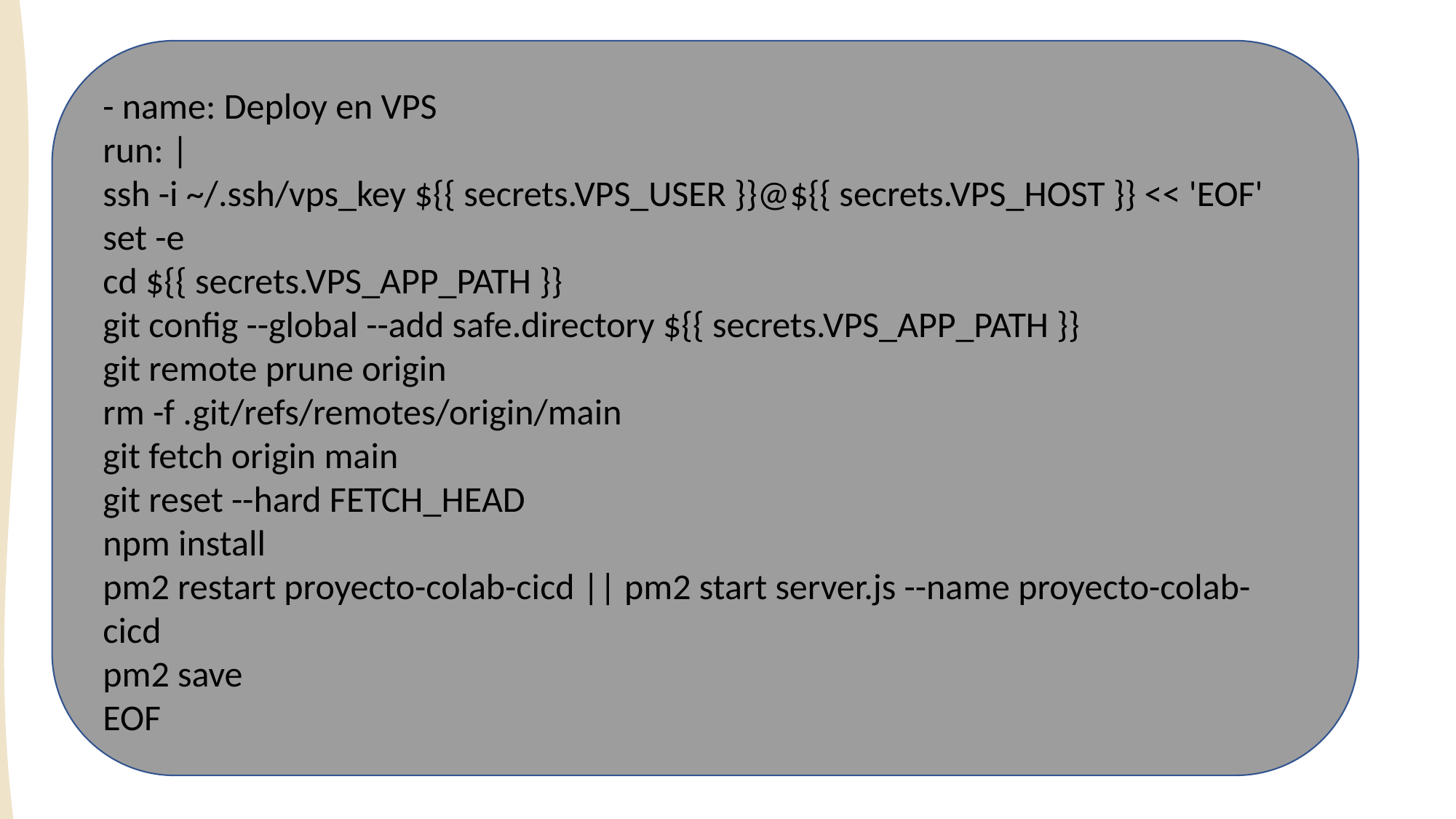

- name: Deploy en VPS
run: |
ssh -i ~/.ssh/vps_key ${{ secrets.VPS_USER }}@${{ secrets.VPS_HOST }} << 'EOF'
set -e
cd ${{ secrets.VPS_APP_PATH }}
git config --global --add safe.directory ${{ secrets.VPS_APP_PATH }}
git remote prune origin
rm -f .git/refs/remotes/origin/main
git fetch origin main
git reset --hard FETCH_HEAD
npm install
pm2 restart proyecto-colab-cicd || pm2 start server.js --name proyecto-colab-cicd
pm2 save
EOF